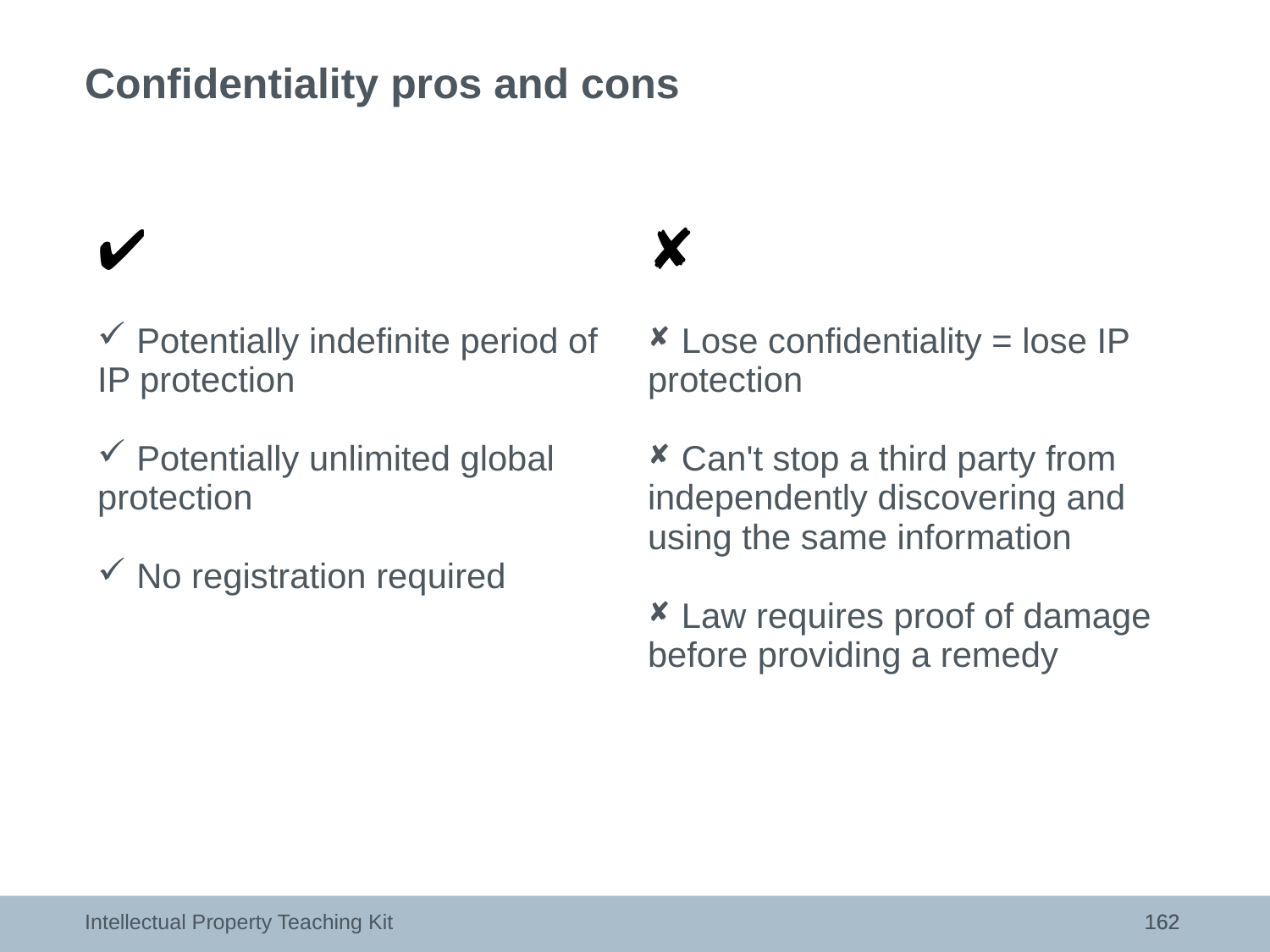

# Confidentiality pros and cons
| ✔ Potentially indefinite period of IP protection Potentially unlimited global protection No registration required | ✘ Lose confidentiality = lose IP protection Can't stop a third party from independently discovering and using the same information Law requires proof of damage before providing a remedy |
| --- | --- |
162
162
Intellectual Property Teaching Kit